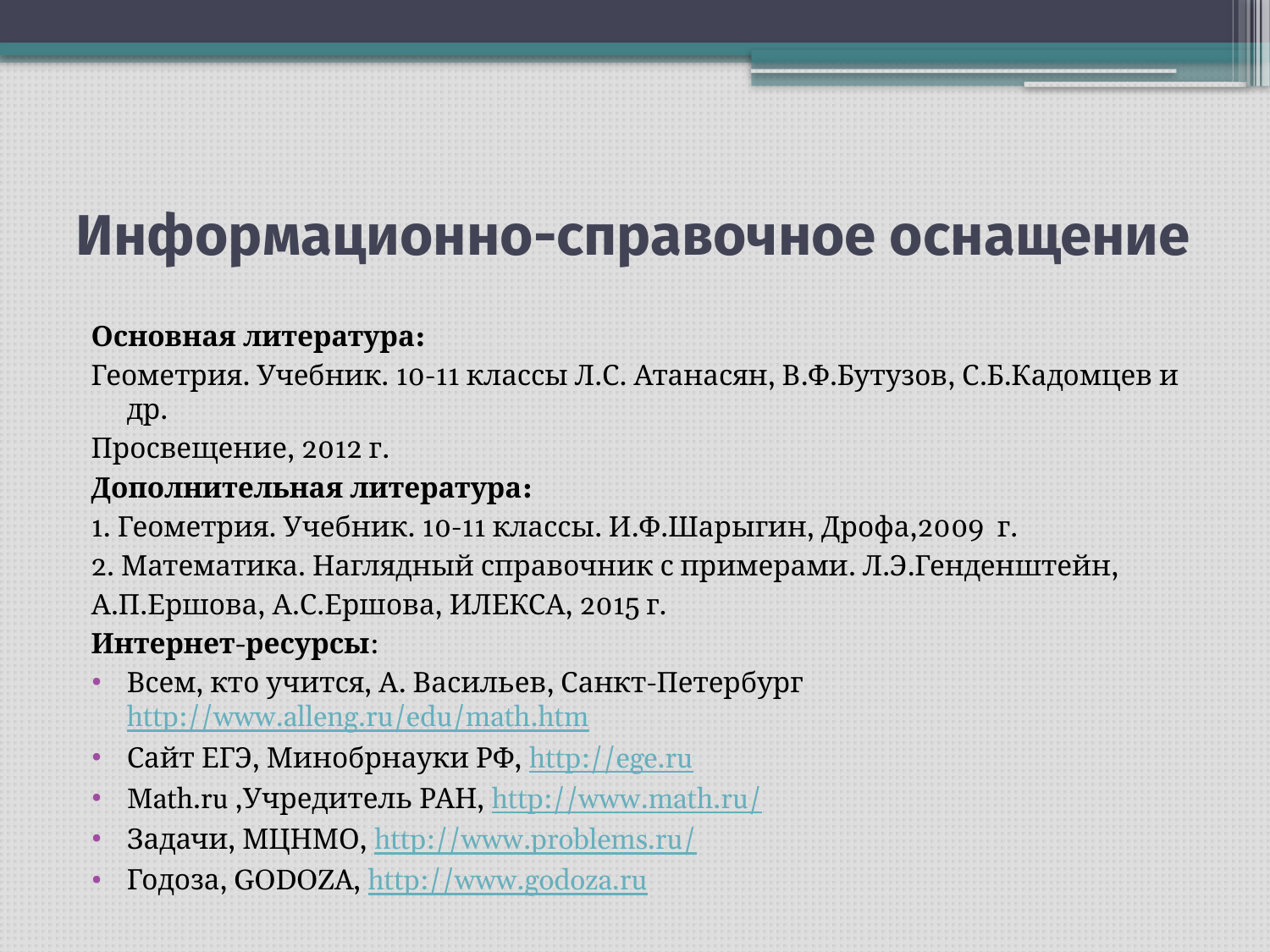

# Информационно-справочное оснащение
Основная литература:
Геометрия. Учебник. 10-11 классы Л.С. Атанасян, В.Ф.Бутузов, С.Б.Кадомцев и др.
Просвещение, 2012 г.
Дополнительная литература:
1. Геометрия. Учебник. 10-11 классы. И.Ф.Шарыгин, Дрофа,2009  г.
2. Математика. Наглядный справочник с примерами. Л.Э.Генденштейн,
А.П.Ершова, А.С.Ершова, ИЛЕКСА, 2015 г.
Интернет-ресурсы:
Всем, кто учится, А. Васильев, Санкт-Петербург http://www.alleng.ru/edu/math.htm
Сайт ЕГЭ, Минобрнауки РФ, http://ege.ru
Math.ru ,Учредитель РАН, http://www.math.ru/
Задачи, МЦНМО, http://www.problems.ru/
Годоза, GODOZA, http://www.godoza.ru